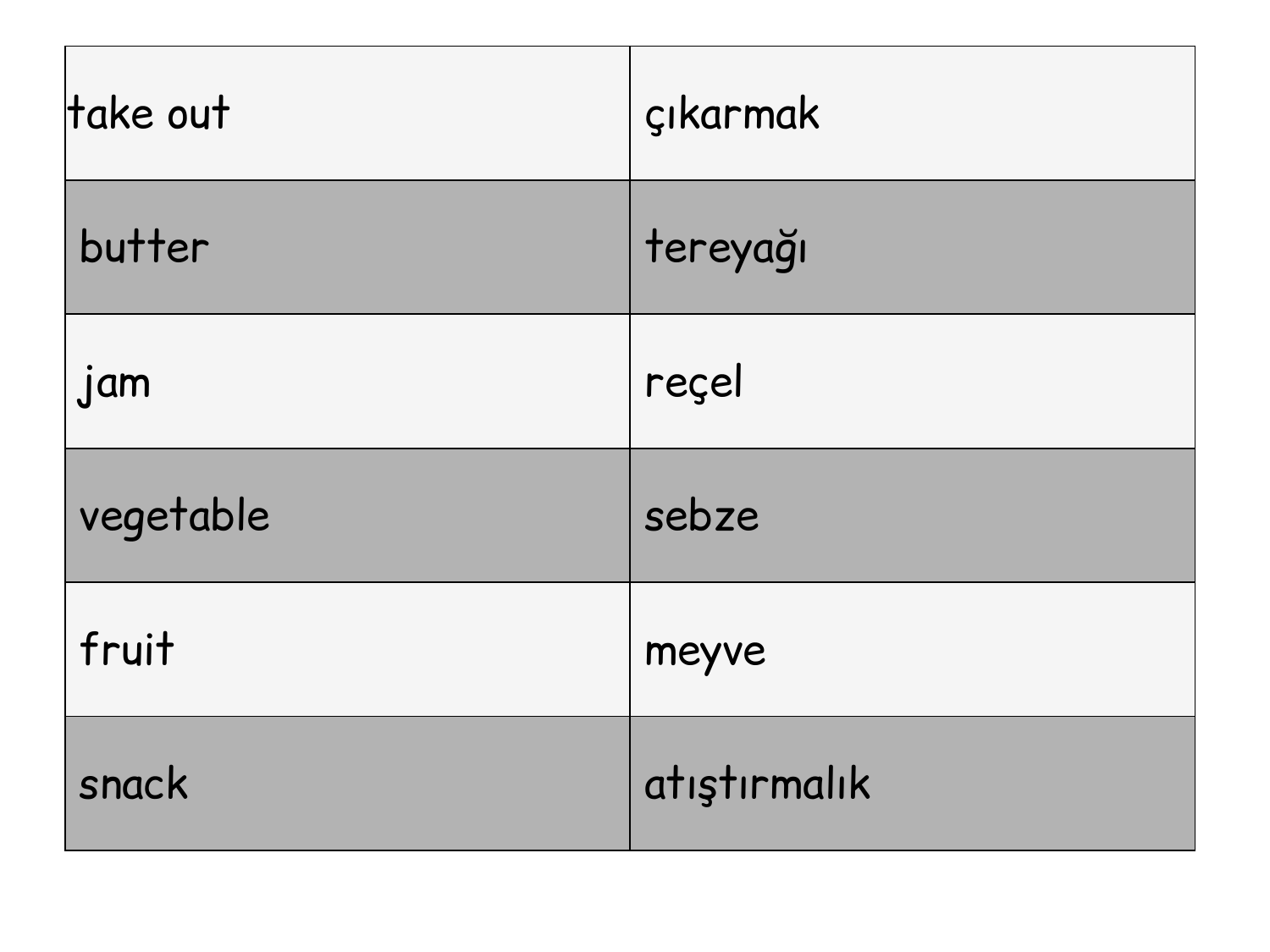

#
| take out | çıkarmak |
| --- | --- |
| butter | tereyağı |
| jam | reçel |
| vegetable | sebze |
| fruit | meyve |
| snack | atıştırmalık |